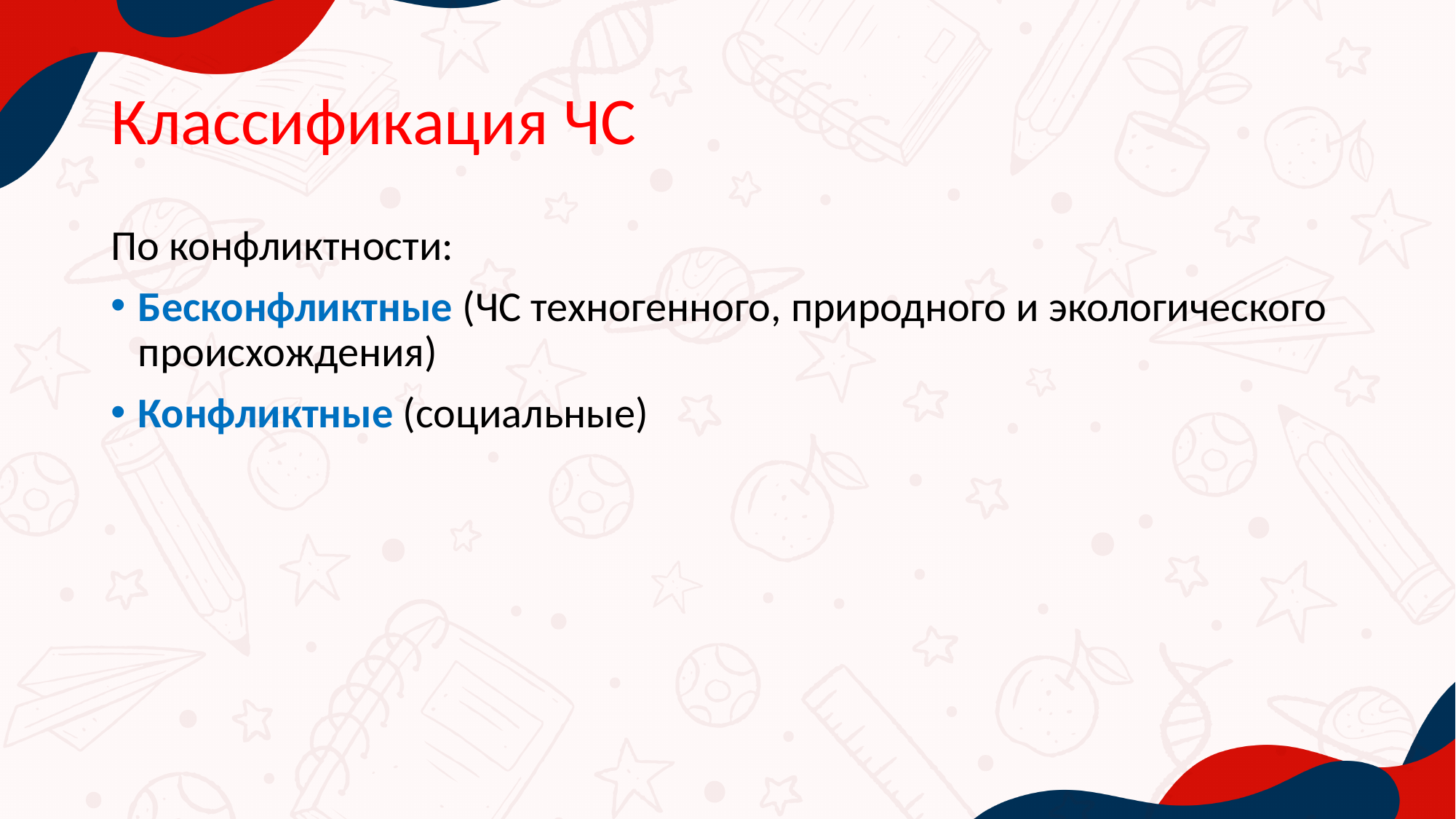

# Классификация ЧС
По конфликтности:
Бесконфликтные (ЧС техногенного, природного и экологического происхождения)
Конфликтные (социальные)